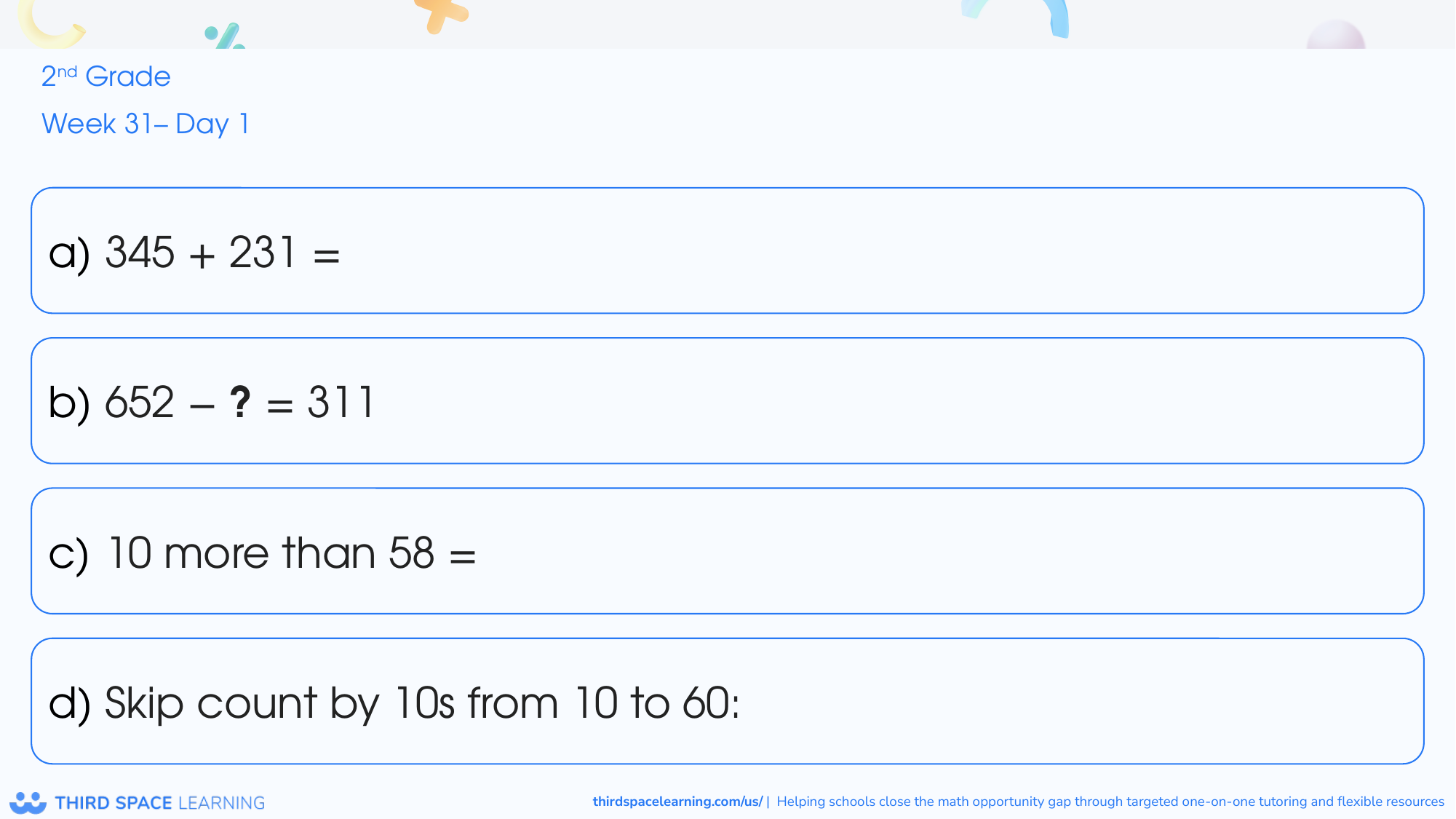

2nd Grade
Week 31– Day 1
345 + 231 =
652 − ? = 311
10 more than 58 =
Skip count by 10s from 10 to 60: